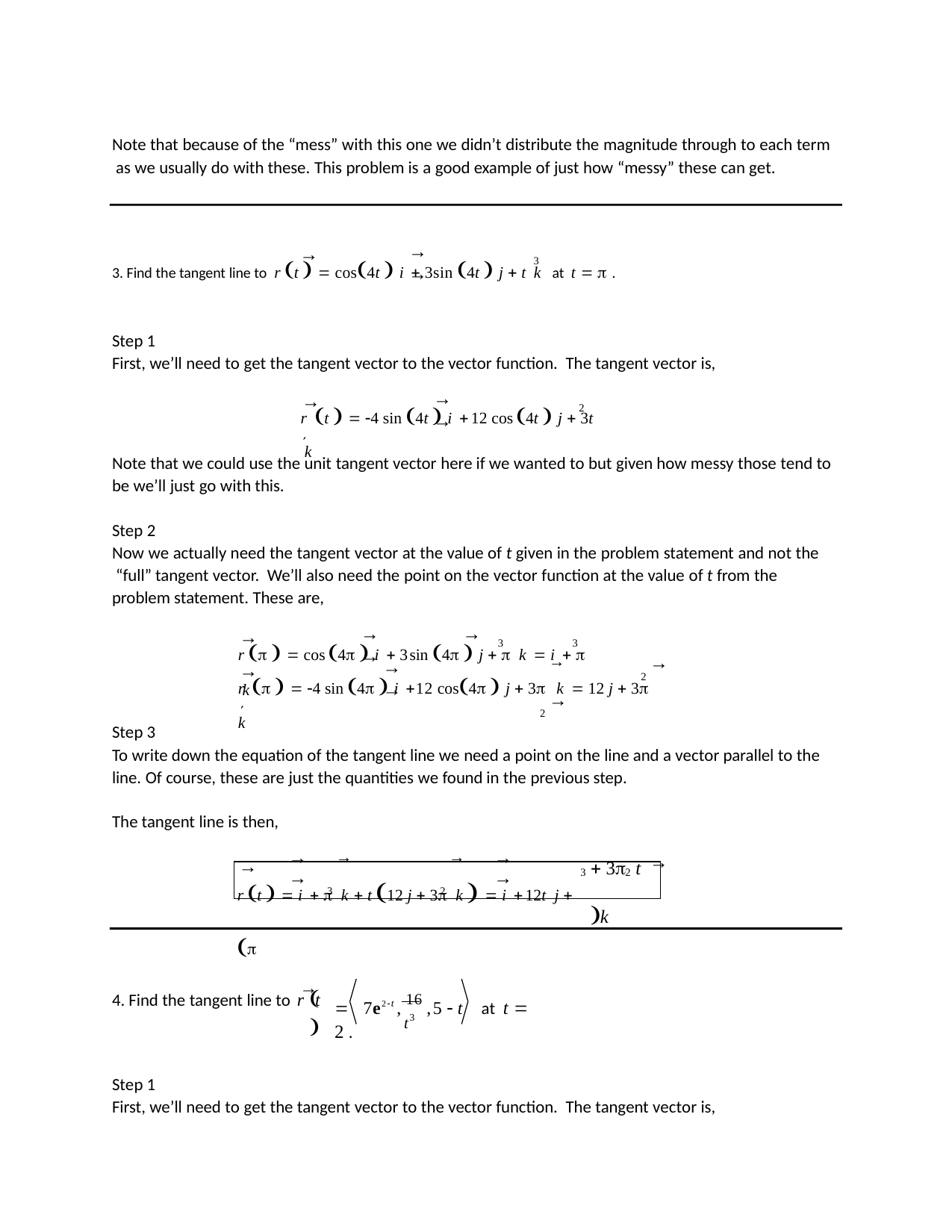

Note that because of the “mess” with this one we didn’t distribute the magnitude through to each term  as we usually do with these. This problem is a good example of just how “messy” these can get.

→	→
→
3. Find the tangent line to r (t ) = cos(4t ) i + 3sin (4t ) j + t k at t = π .
3
Step 1
First, we’ll need to get the tangent vector to the vector function. The tangent vector is,
→	→
→′
r  (t ) = −4 sin (4t ) i +12 cos(4t ) j + 3t  k
2
Note that we could use the unit tangent vector here if we wanted to but given how messy those tend to  be we’ll just go with this.

Step 2
Now we actually need the tangent vector at the value of t given in the problem statement and not the  “full” tangent vector. We’ll also need the point on the vector function at the value of t from the  problem statement. These are,
→	→	→
→
r (π ) = cos(4π ) i + 3sin (4π ) j + π  k = i + π  k
3	3
→
2
→	→
→	→
2
→′
r (π ) = −4 sin (4π ) i +12 cos(4π ) j + 3π k = 12 j + 3π k
Step 3
To write down the equation of the tangent line we need a point on the line and a vector parallel to the  line. Of course, these are just the quantities we found in the previous step.

The tangent line is then,
→
→	→	→
3
→	→	→
2
r (t ) = i + π  k + t (12 j + 3π  k ) = i +12t  j + (π
→
+ 3π  t )k

3
2

→

( )
=   7e2−t , 16 ,5 − t	at  t = 2 .
4. Find the tangent line to r  t
t3

Step 1
First, we’ll need to get the tangent vector to the vector function. The tangent vector is,